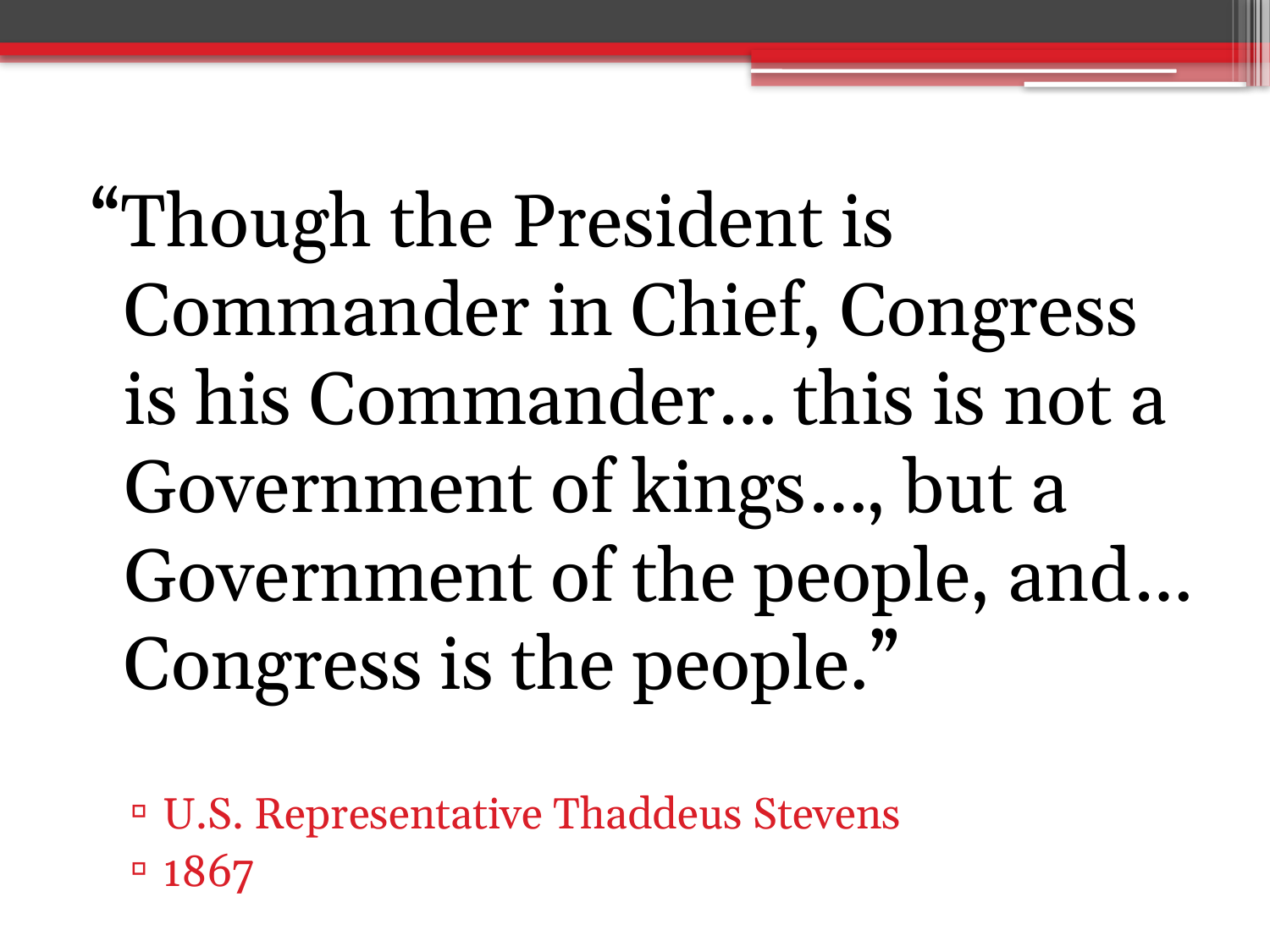

“Though the President is Commander in Chief, Congress is his Commander… this is not a Government of kings…, but a Government of the people, and… Congress is the people.”

U.S. Representative Thaddeus Stevens
1867